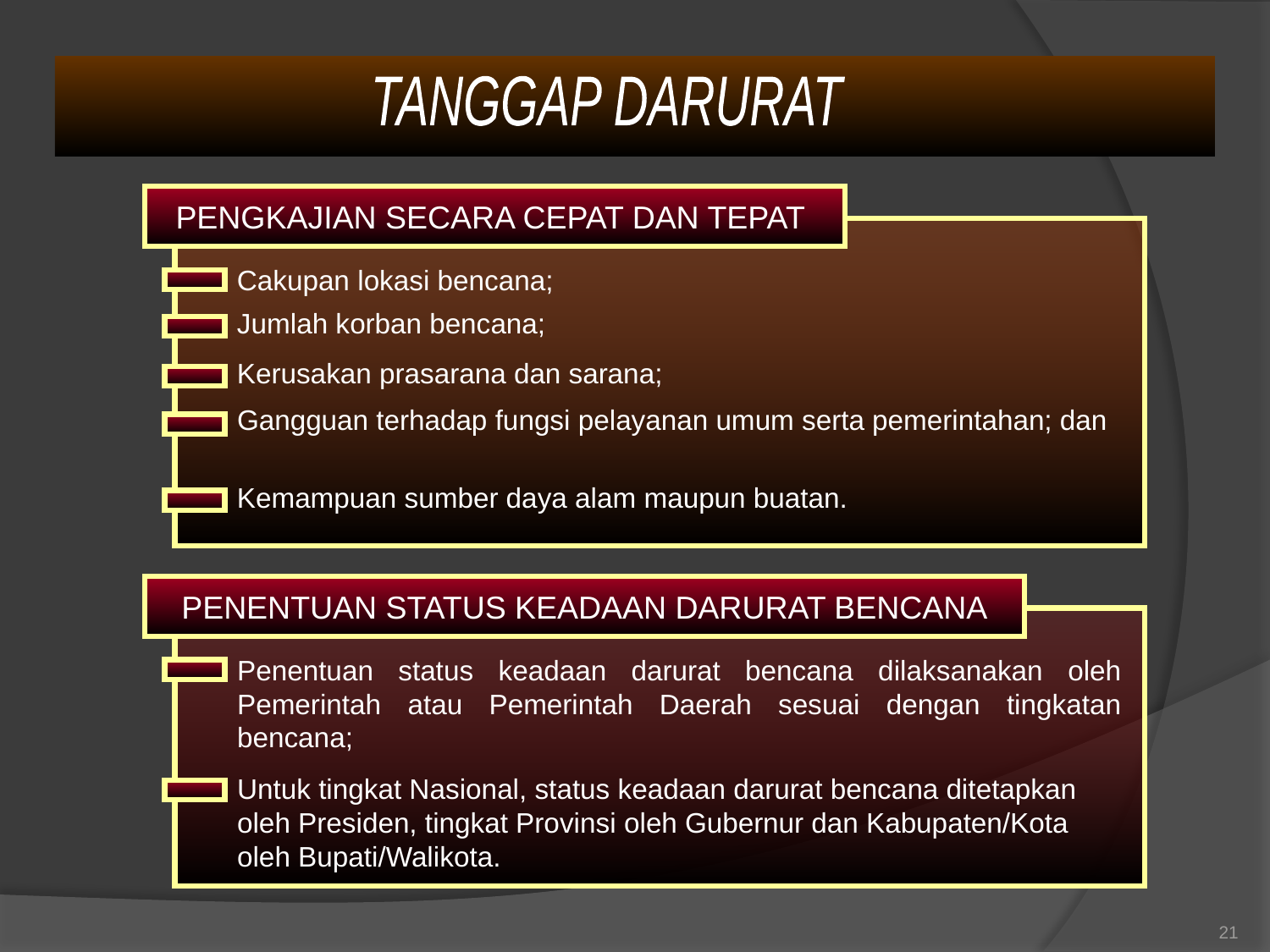

TANGGAP DARURAT
PENGKAJIAN SECARA CEPAT DAN TEPAT

Cakupan lokasi bencana;

Jumlah korban bencana;

Kerusakan prasarana dan sarana;

Gangguan terhadap fungsi pelayanan umum serta pemerintahan; dan

Kemampuan sumber daya alam maupun buatan.

PENENTUAN STATUS KEADAAN DARURAT BENCANA

Penentuan status keadaan darurat bencana dilaksanakan oleh Pemerintah atau Pemerintah Daerah sesuai dengan tingkatan bencana;

Untuk tingkat Nasional, status keadaan darurat bencana ditetapkan oleh Presiden, tingkat Provinsi oleh Gubernur dan Kabupaten/Kota oleh Bupati/Walikota.

21